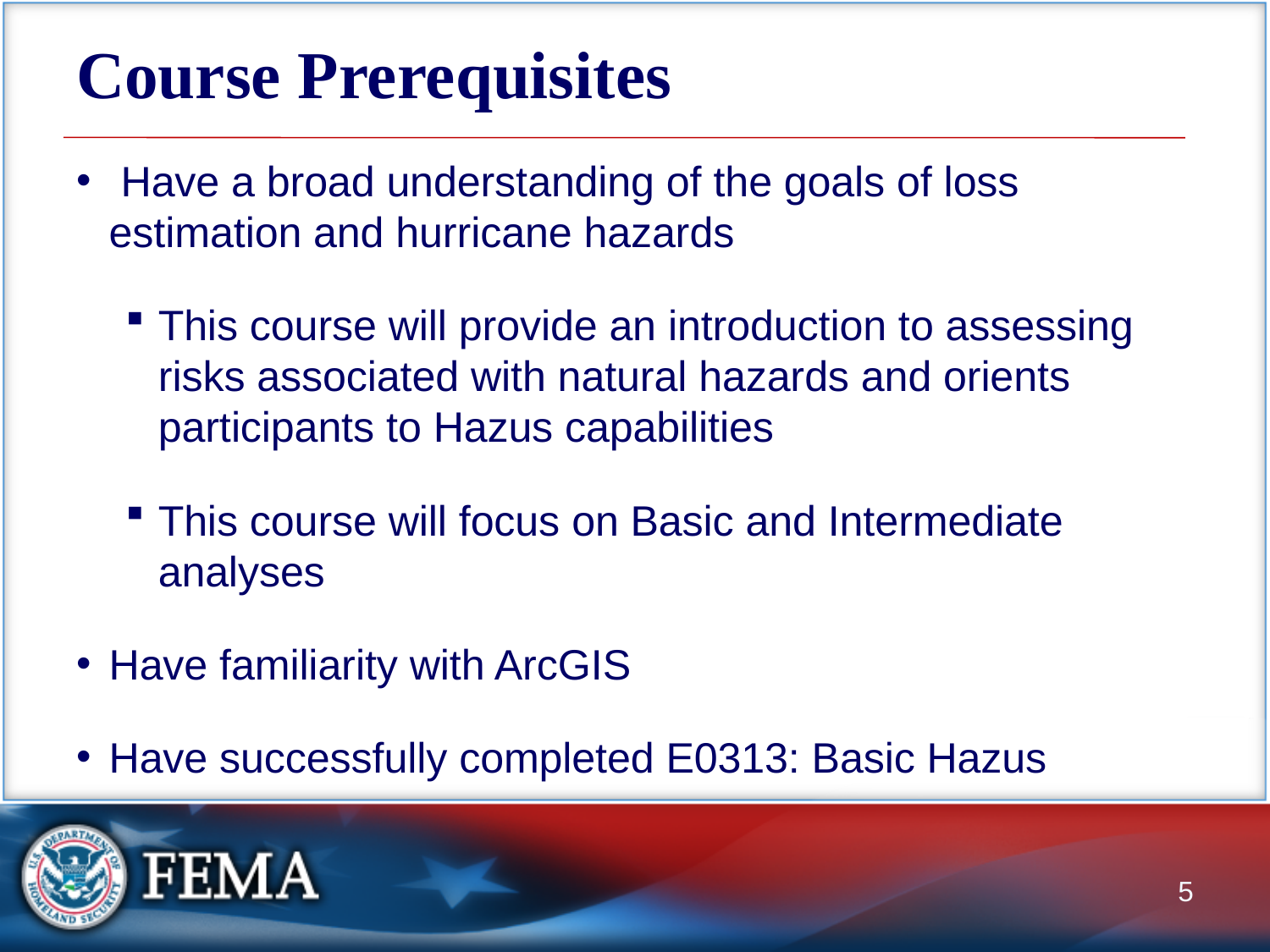

# Course Prerequisites
 Have a broad understanding of the goals of loss estimation and hurricane hazards
This course will provide an introduction to assessing risks associated with natural hazards and orients participants to Hazus capabilities
This course will focus on Basic and Intermediate analyses
Have familiarity with ArcGIS
Have successfully completed E0313: Basic Hazus
5